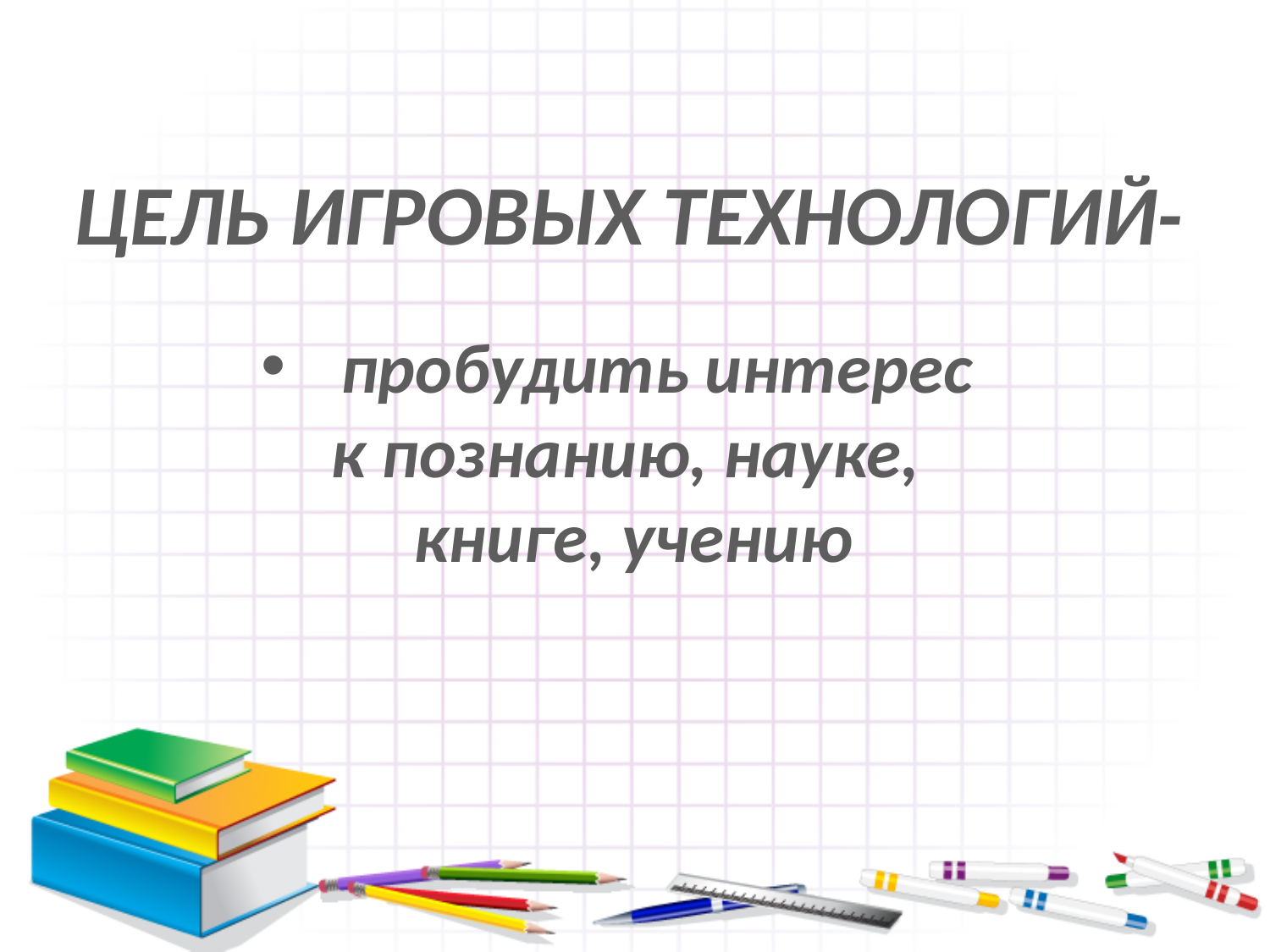

ЦЕЛЬ ИГРОВЫХ ТЕХНОЛОГИЙ-
пробудить интерес
к познанию, науке,
 книге, учению